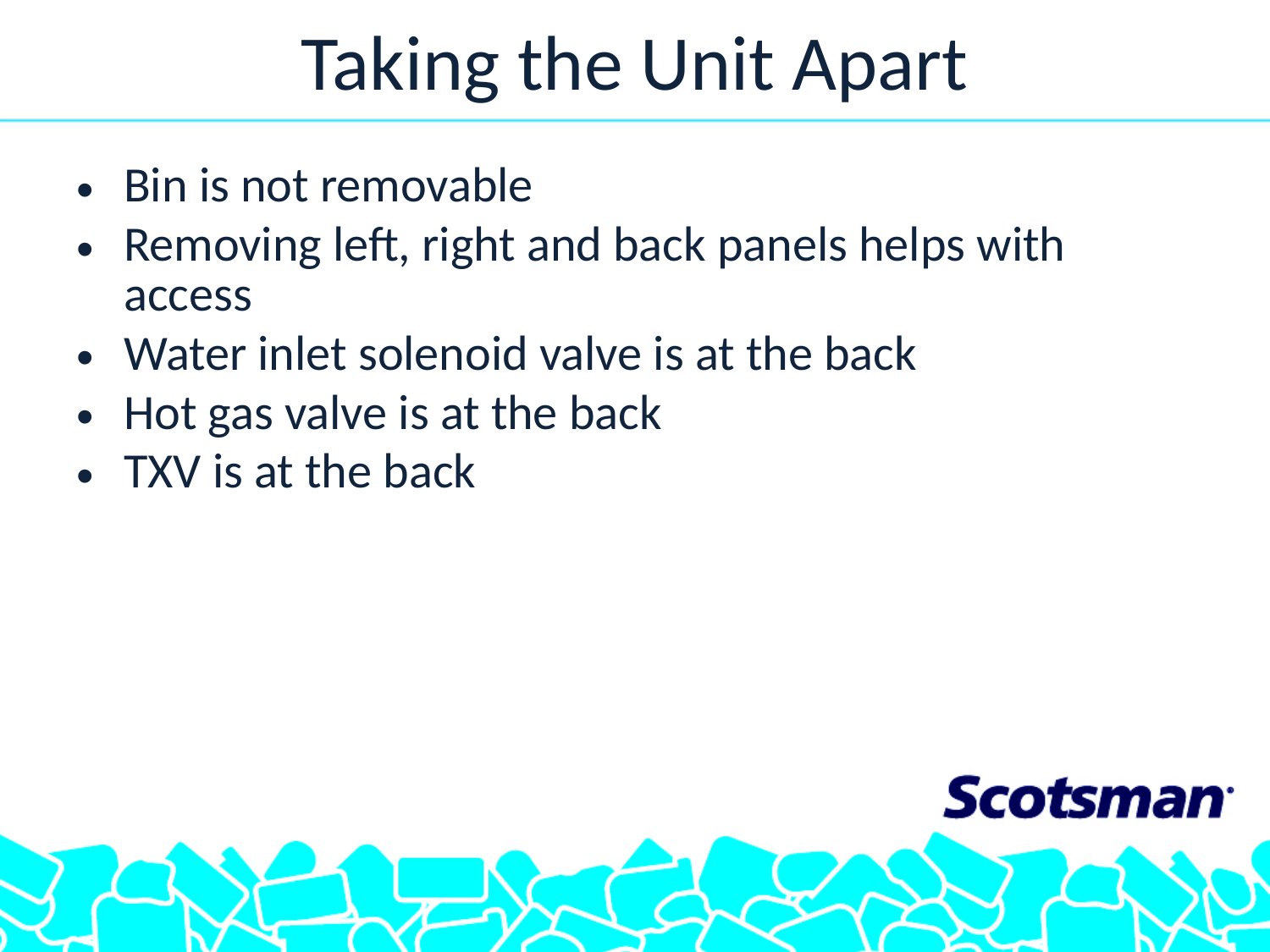

# Taking the Unit Apart
Bin is not removable
Removing left, right and back panels helps with access
Water inlet solenoid valve is at the back
Hot gas valve is at the back
TXV is at the back